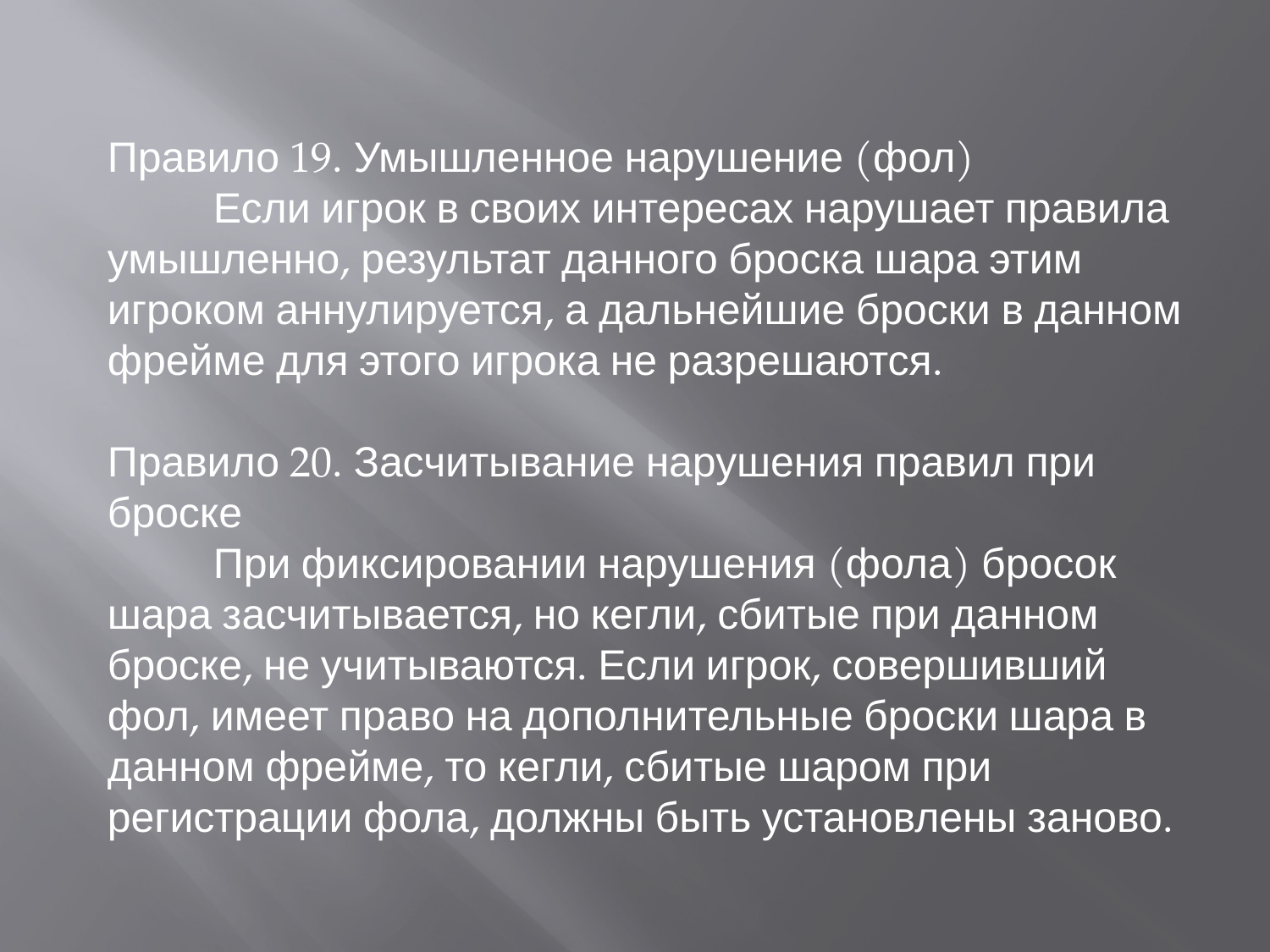

#

Правило 19. Умышленное нарушение (фол)
          Если игрок в своих интересах нарушает правила умышленно, результат данного броска шара этим игроком аннулируется, а дальнейшие броски в данном фрейме для этого игрока не разрешаются.

Правило 20. Засчитывание нарушения правил при броске
          При фиксировании нарушения (фола) бросок шара засчитывается, но кегли, сбитые при данном броске, не учитываются. Если игрок, совершивший фол, имеет право на дополнительные броски шара в данном фрейме, то кегли, сбитые шаром при регистрации фола, должны быть установлены заново.